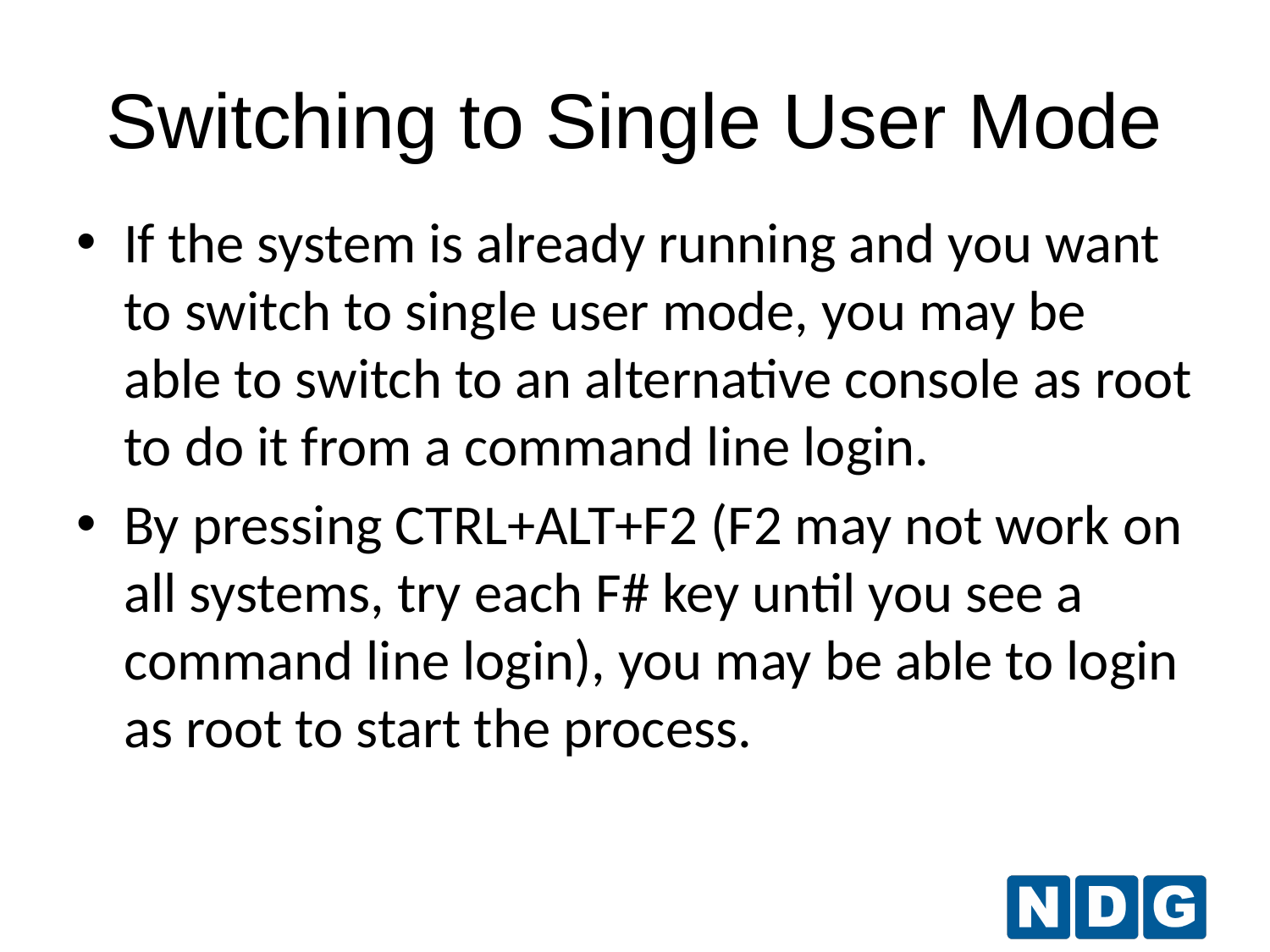

# Switching to Single User Mode
If the system is already running and you want to switch to single user mode, you may be able to switch to an alternative console as root to do it from a command line login.
By pressing CTRL+ALT+F2 (F2 may not work on all systems, try each F# key until you see a command line login), you may be able to login as root to start the process.